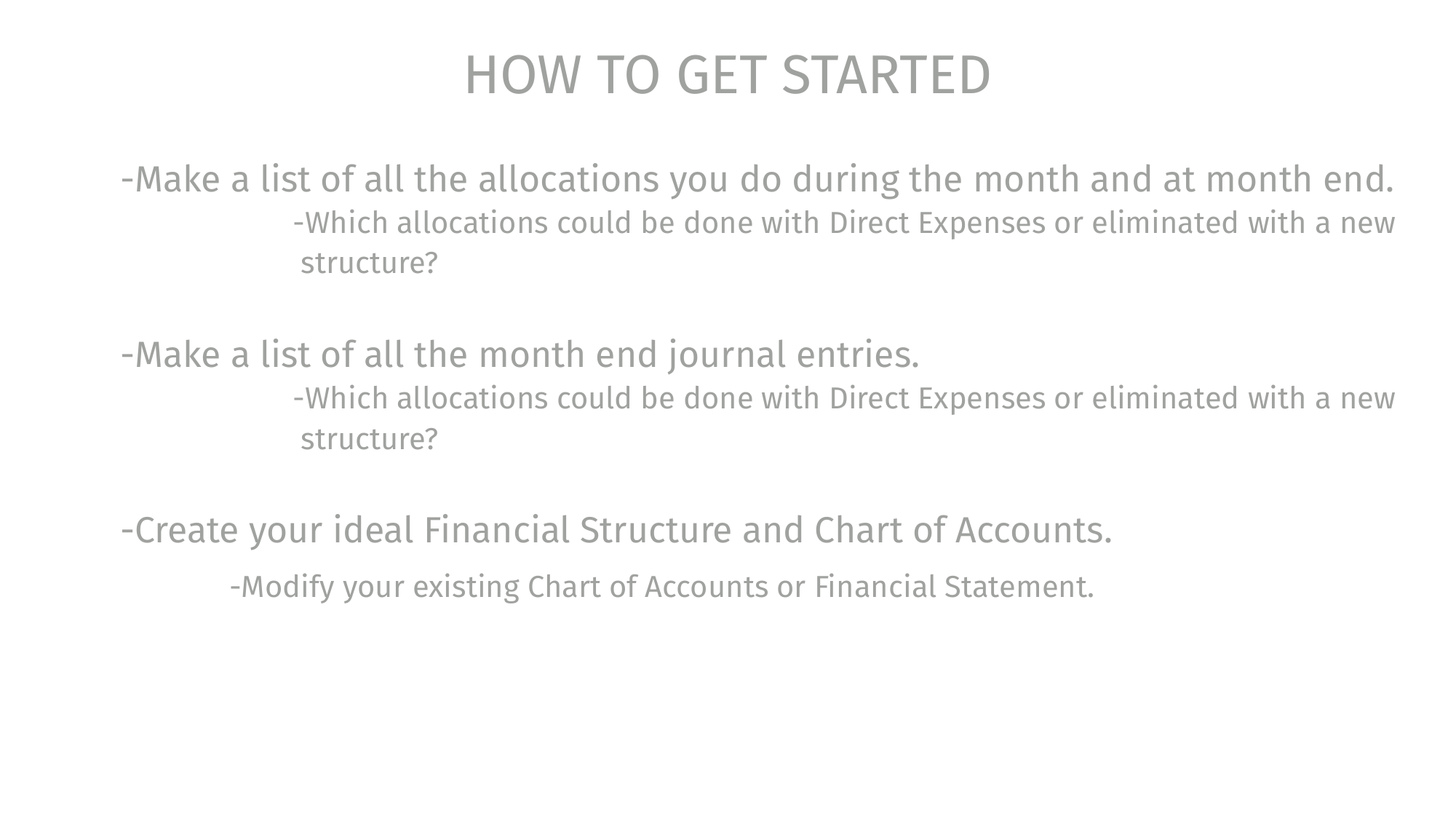

# How to get started
	-Make a list of all the allocations you do during the month and at month end.
		-Which allocations could be done with Direct Expenses or eliminated with a new
		 structure?

	-Make a list of all the month end journal entries.
		-Which allocations could be done with Direct Expenses or eliminated with a new
		 structure?

	-Create your ideal Financial Structure and Chart of Accounts.
		-Modify your existing Chart of Accounts or Financial Statement.